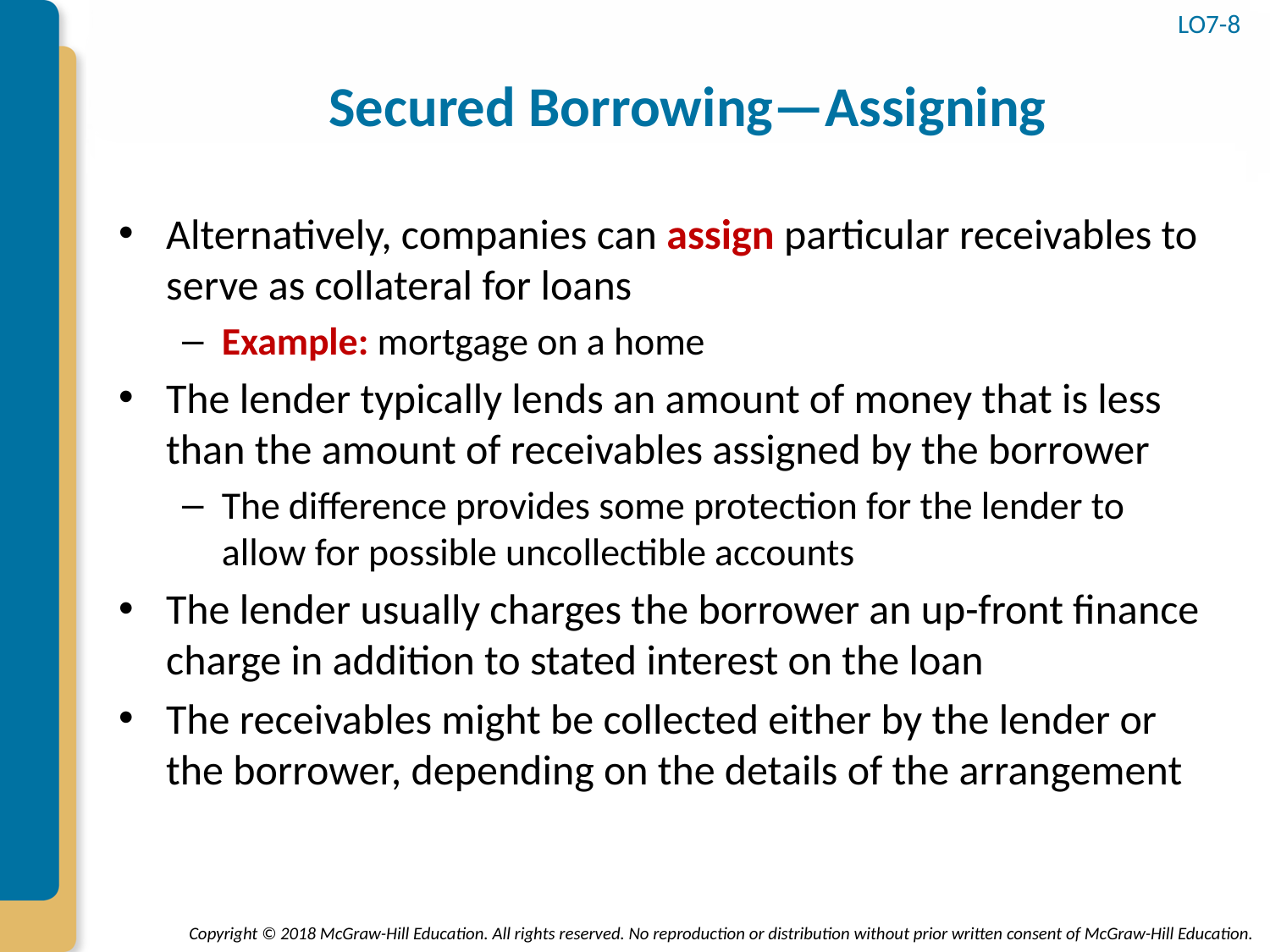

# Secured Borrowing—Assigning
LO7-8
Alternatively, companies can assign particular receivables to serve as collateral for loans
Example: mortgage on a home
The lender typically lends an amount of money that is less than the amount of receivables assigned by the borrower
The difference provides some protection for the lender to allow for possible uncollectible accounts
The lender usually charges the borrower an up-front finance charge in addition to stated interest on the loan
The receivables might be collected either by the lender or the borrower, depending on the details of the arrangement